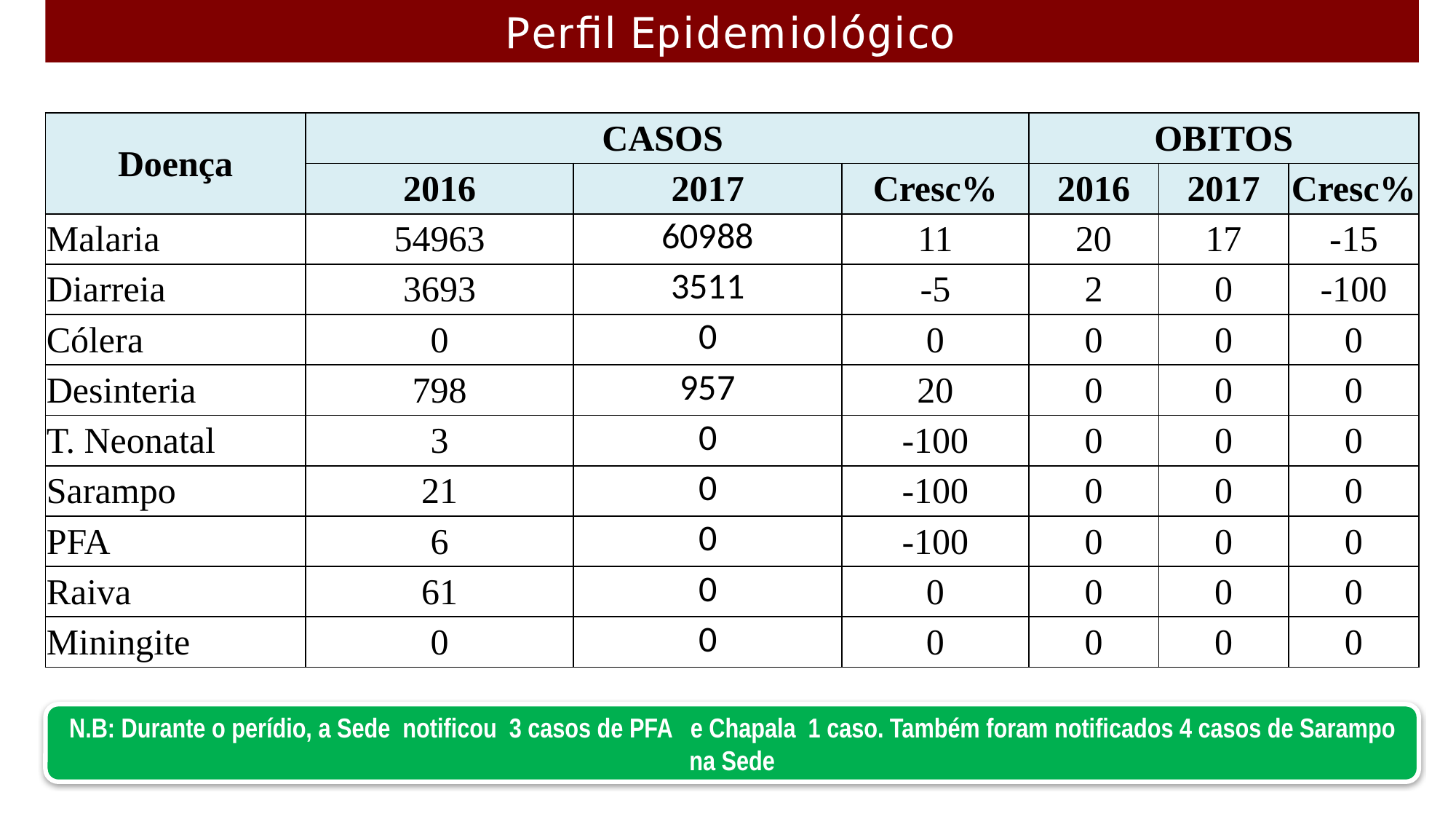

# Perfil Epidemiológico
| Doença | CASOS |  |  | OBITOS |  |  |
| --- | --- | --- | --- | --- | --- | --- |
|  | 2016 | 2017 | Cresc% | 2016 | 2017 | Cresc% |
| Malaria | 54963 | 60988 | 11 | 20 | 17 | -15 |
| Diarreia | 3693 | 3511 | -5 | 2 | 0 | -100 |
| Cólera | 0 | 0 | 0 | 0 | 0 | 0 |
| Desinteria | 798 | 957 | 20 | 0 | 0 | 0 |
| T. Neonatal | 3 | 0 | -100 | 0 | 0 | 0 |
| Sarampo | 21 | 0 | -100 | 0 | 0 | 0 |
| PFA | 6 | 0 | -100 | 0 | 0 | 0 |
| Raiva | 61 | 0 | 0 | 0 | 0 | 0 |
| Miningite | 0 | 0 | 0 | 0 | 0 | 0 |
N.B: Durante o perídio, a Sede  notificou  3 casos de PFA   e Chapala  1 caso. Também foram notificados 4 casos de Sarampo na Sede